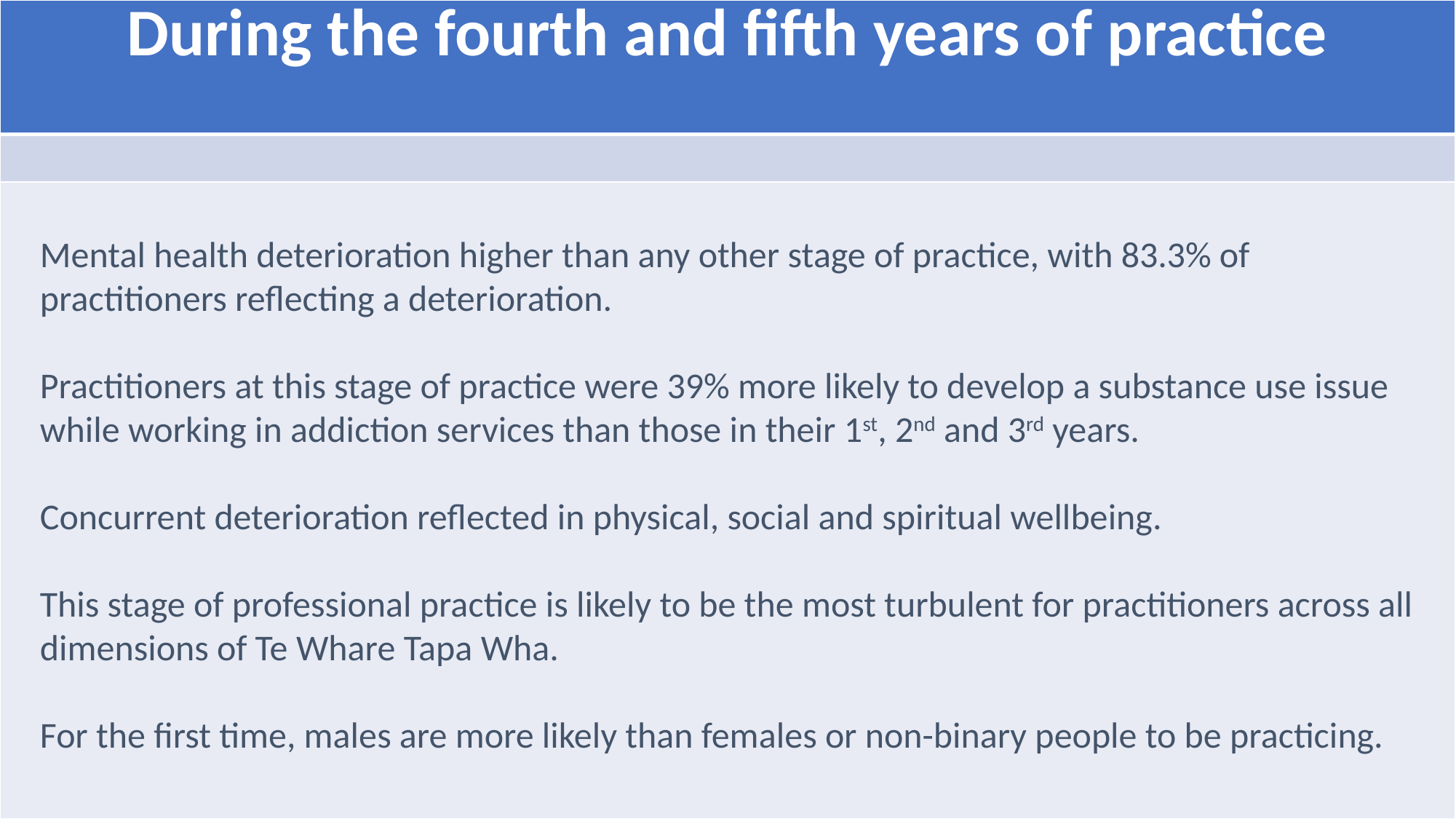

| During the fourth and fifth years of practice |
| --- |
|  |
|  |
Mental health deterioration higher than any other stage of practice, with 83.3% of practitioners reflecting a deterioration.

Practitioners at this stage of practice were 39% more likely to develop a substance use issue while working in addiction services than those in their 1st, 2nd and 3rd years.

Concurrent deterioration reflected in physical, social and spiritual wellbeing.

This stage of professional practice is likely to be the most turbulent for practitioners across all dimensions of Te Whare Tapa Wha.

For the first time, males are more likely than females or non-binary people to be practicing.